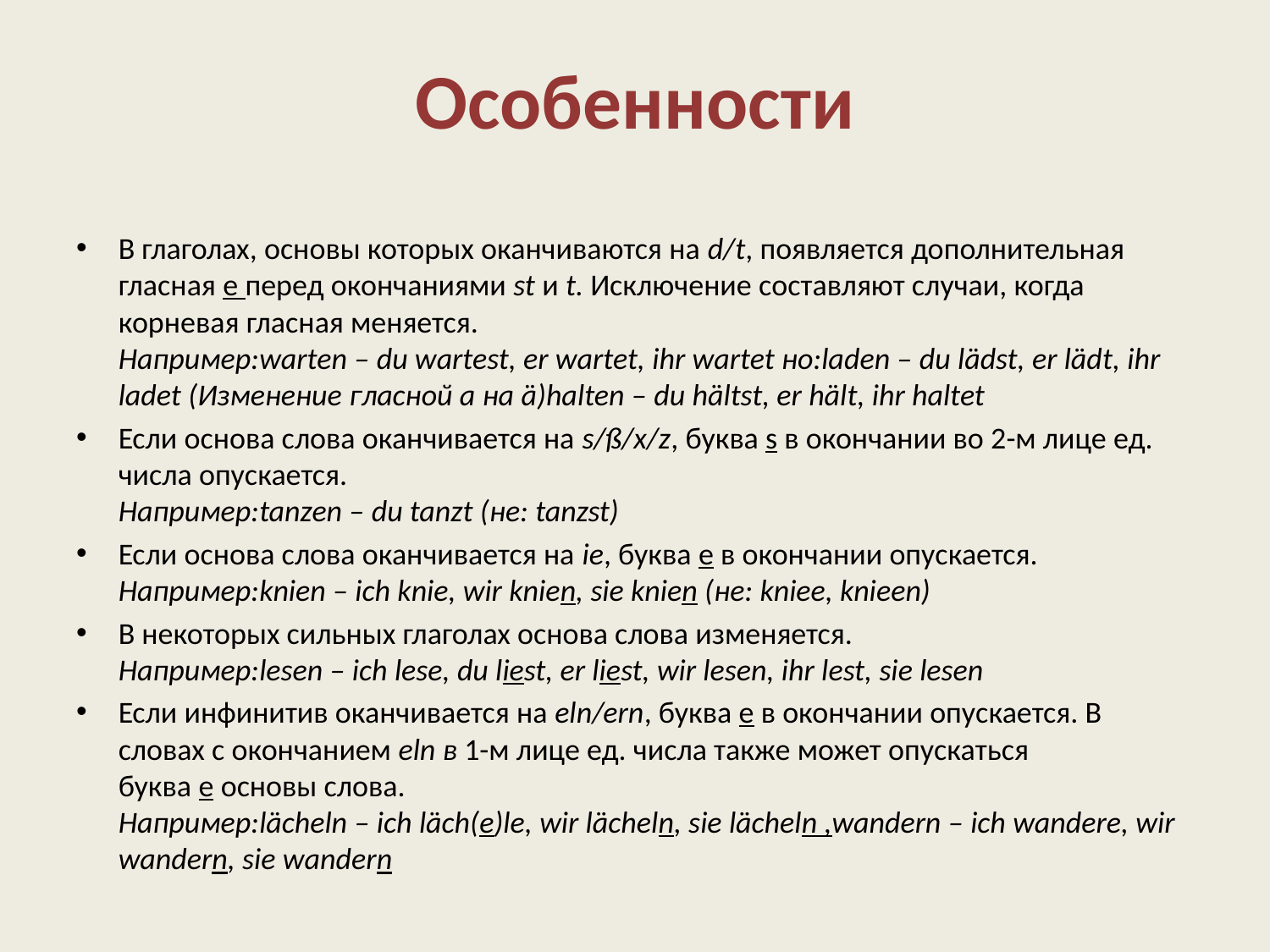

# Особенности

В глаголах, основы которых оканчиваются на d/t, появляется дополнительная гласная e перед окончаниями st и t. Исключение составляют случаи, когда корневая гласная меняется.
Например:warten – du wartest, er wartet, ihr wartet но:laden – du lädst, er lädt, ihr ladet (Изменение гласной a на ä)halten – du hältst, er hält, ihr haltet
Если основа слова оканчивается на s/ß/x/z, буква s в окончании во 2-м лице ед. числа опускается.
Например:tanzen – du tanzt (не: tanzst)
Если основа слова оканчивается на ie, буква е в окончании опускается.
Например:knien – ich knie, wir knien, sie knien (не: kniee, knieen)
В некоторых сильных глаголах основа слова изменяется.
Например:lesen – ich lese, du liest, er liest, wir lesen, ihr lest, sie lesen
Если инфинитив оканчивается на eln/ern, буква е в окончании опускается. В словах с окончанием eln в 1-м лице ед. числа также может опускаться буква е основы слова.
Например:lächeln – ich läch(e)le, wir lächeln, sie lächeln ,wandern – ich wandere, wir wandern, sie wandern